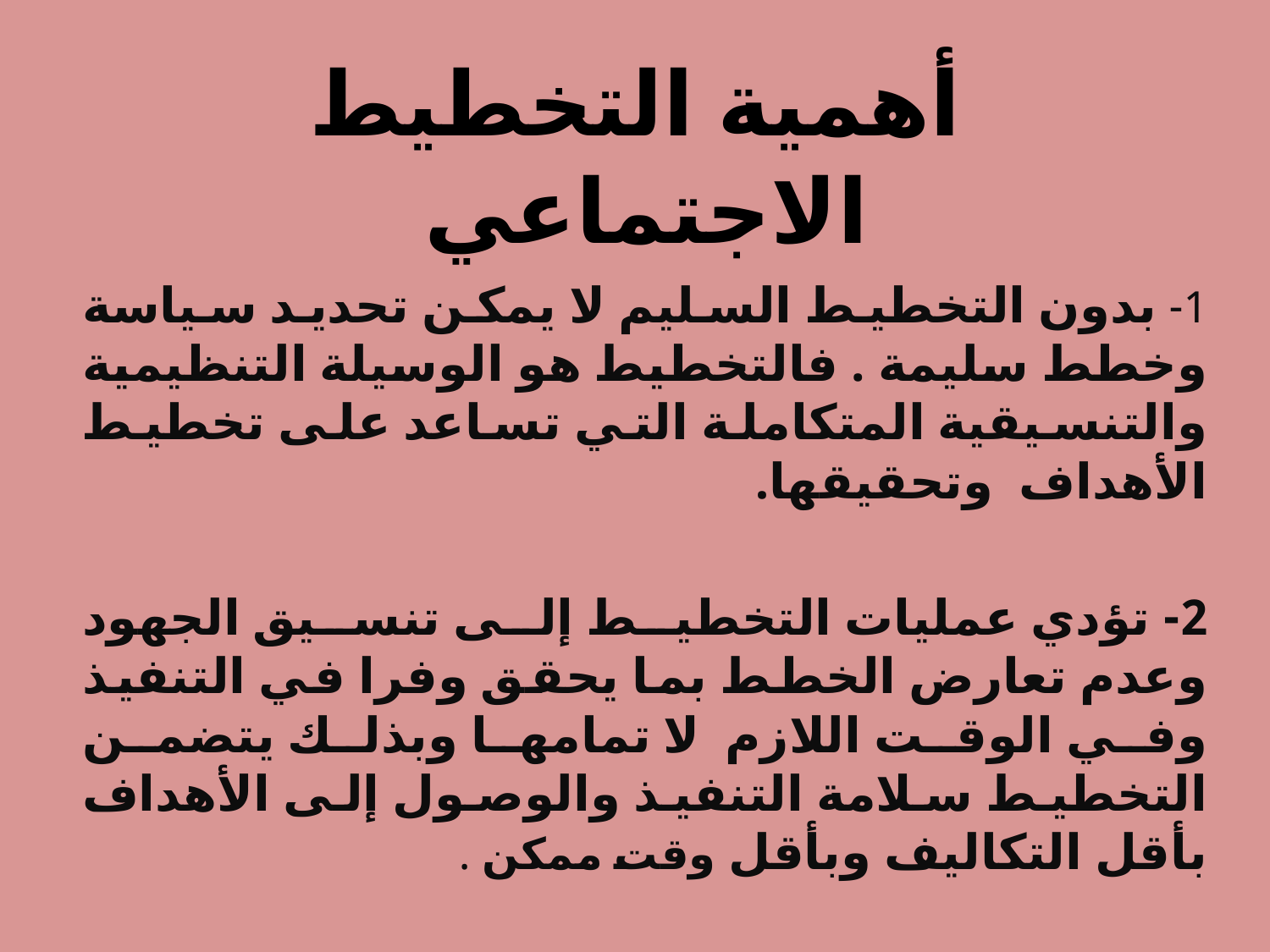

# أهمية التخطيط الاجتماعي
1- بدون التخطيط السليم لا يمكن تحديد سياسة وخطط سليمة . فالتخطيط هو الوسيلة التنظيمية والتنسيقية المتكاملة التي تساعد على تخطيط الأهداف  وتحقيقها.

2- تؤدي عمليات التخطيط إلى تنسيق الجهود وعدم تعارض الخطط بما يحقق وفرا في التنفيذ وفي الوقت اللازم  لا تمامها وبذلك يتضمن التخطيط سلامة التنفيذ والوصول إلى الأهداف بأقل التكاليف وبأقل وقت ممكن .